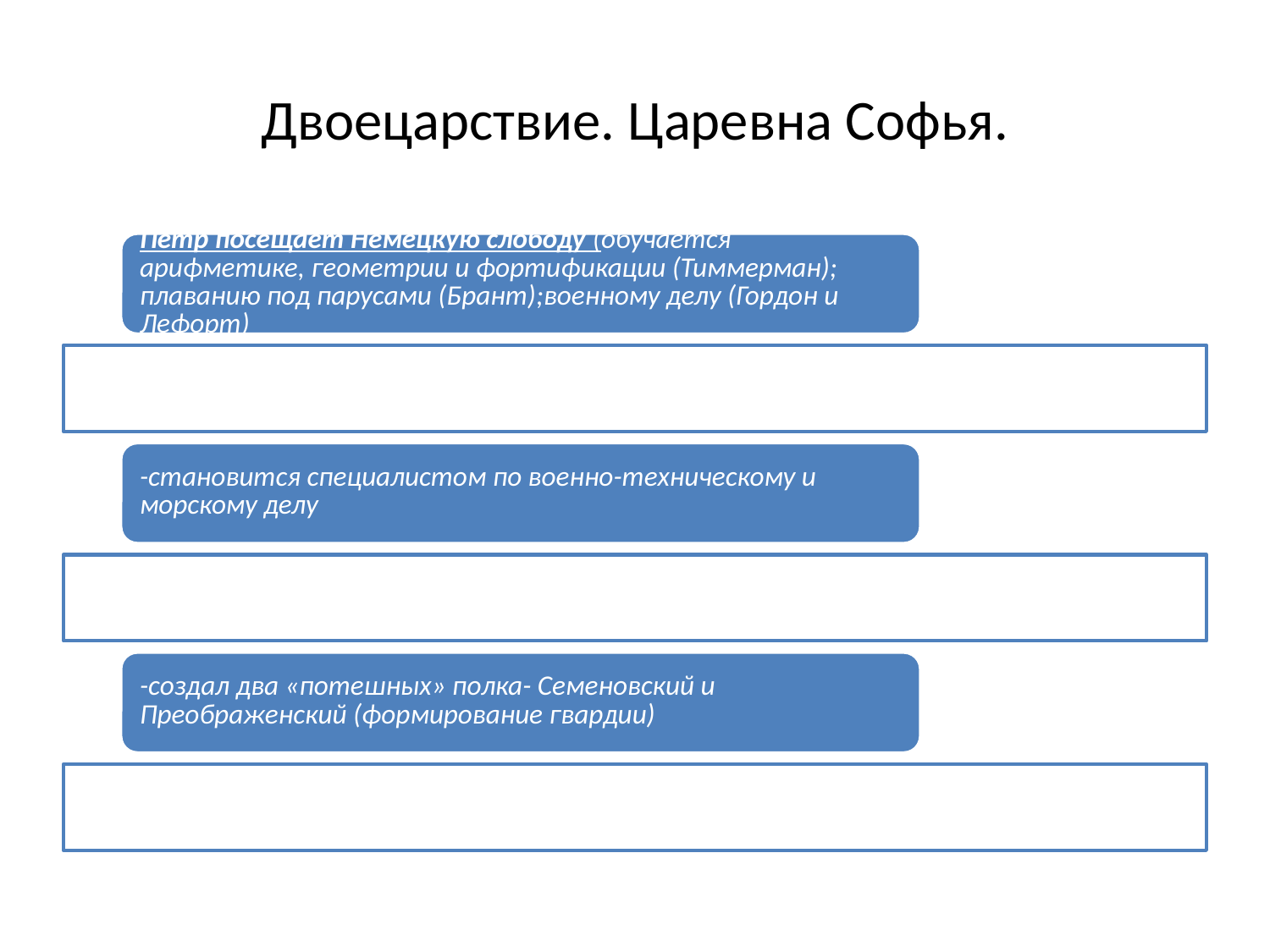

# Двоецарствие. Царевна Софья.
Петр посещает Немецкую слободу (обучается арифметике, геометрии и фортификации (Тиммерман);  плаванию под парусами (Брант);военному делу (Гордон и Лефорт)
-становится специалистом по военно-техническому и морскому делу
-создал два «потешных» полка- Семеновский и Преображенский (формирование гвардии)